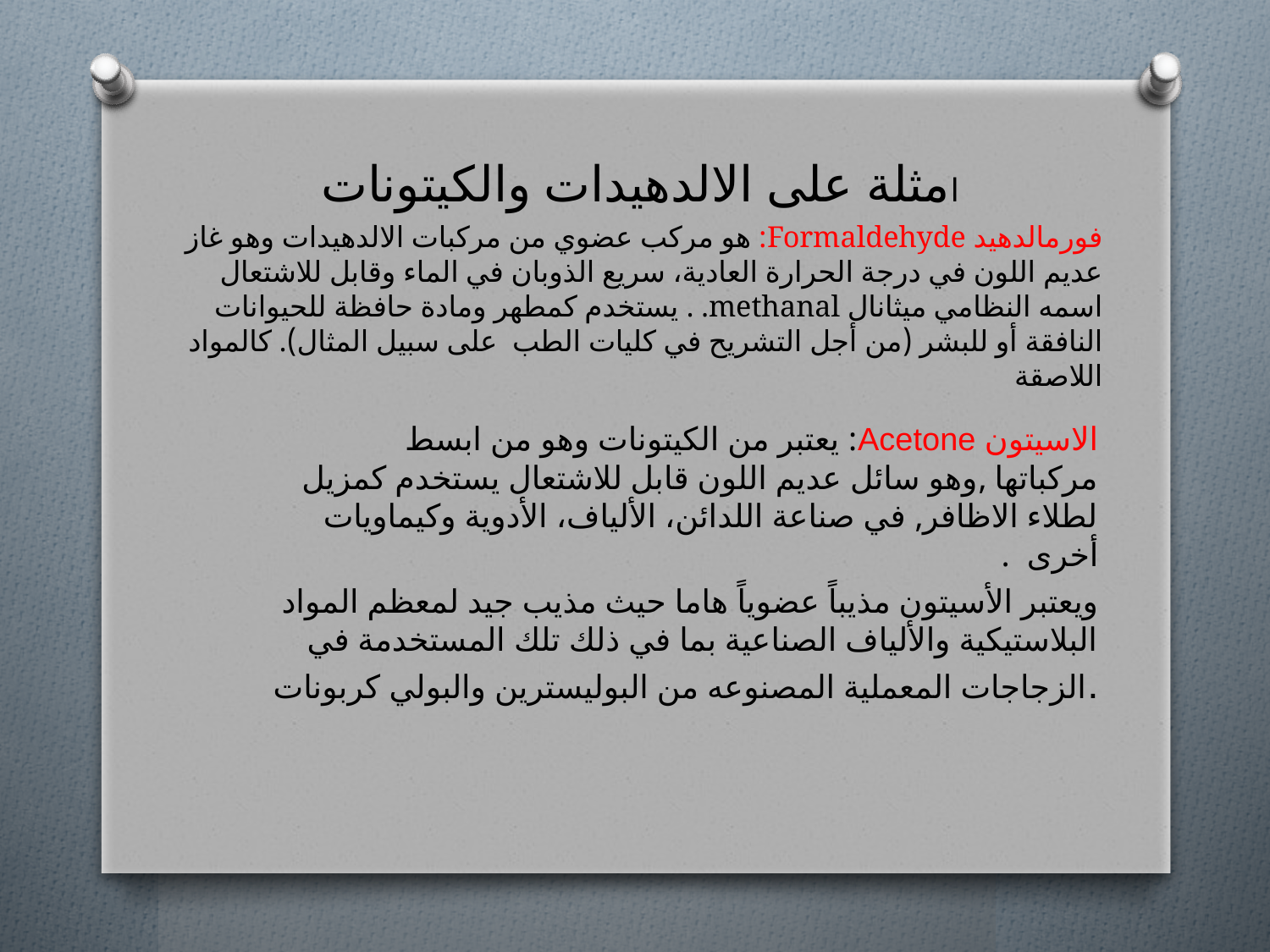

امثلة على الالدهيدات والكيتونات
# فورمالدهيد Formaldehyde: هو مركب عضوي من مركبات الالدهيدات وهو غاز عديم اللون في درجة الحرارة العادية، سريع الذوبان في الماء وقابل للاشتعال اسمه النظامي ميثانال methanal. . يستخدم كمطهر ومادة حافظة للحيوانات النافقة أو للبشر (من أجل التشريح في كليات الطب  على سبيل المثال). كالمواد اللاصقة
الاسيتون Acetone: يعتبر من الكيتونات وهو من ابسط مركباتها ,وهو سائل عديم اللون قابل للاشتعال يستخدم كمزيل لطلاء الاظافر, في صناعة اللدائن، الألياف، الأدوية وكيماويات أخرى  .
ويعتبر الأسيتون مذيباً عضوياً هاما حيث مذيب جيد لمعظم المواد البلاستيكية والألياف الصناعية بما في ذلك تلك المستخدمة في الزجاجات المعملية المصنوعه من البوليسترين والبولي كربونات.